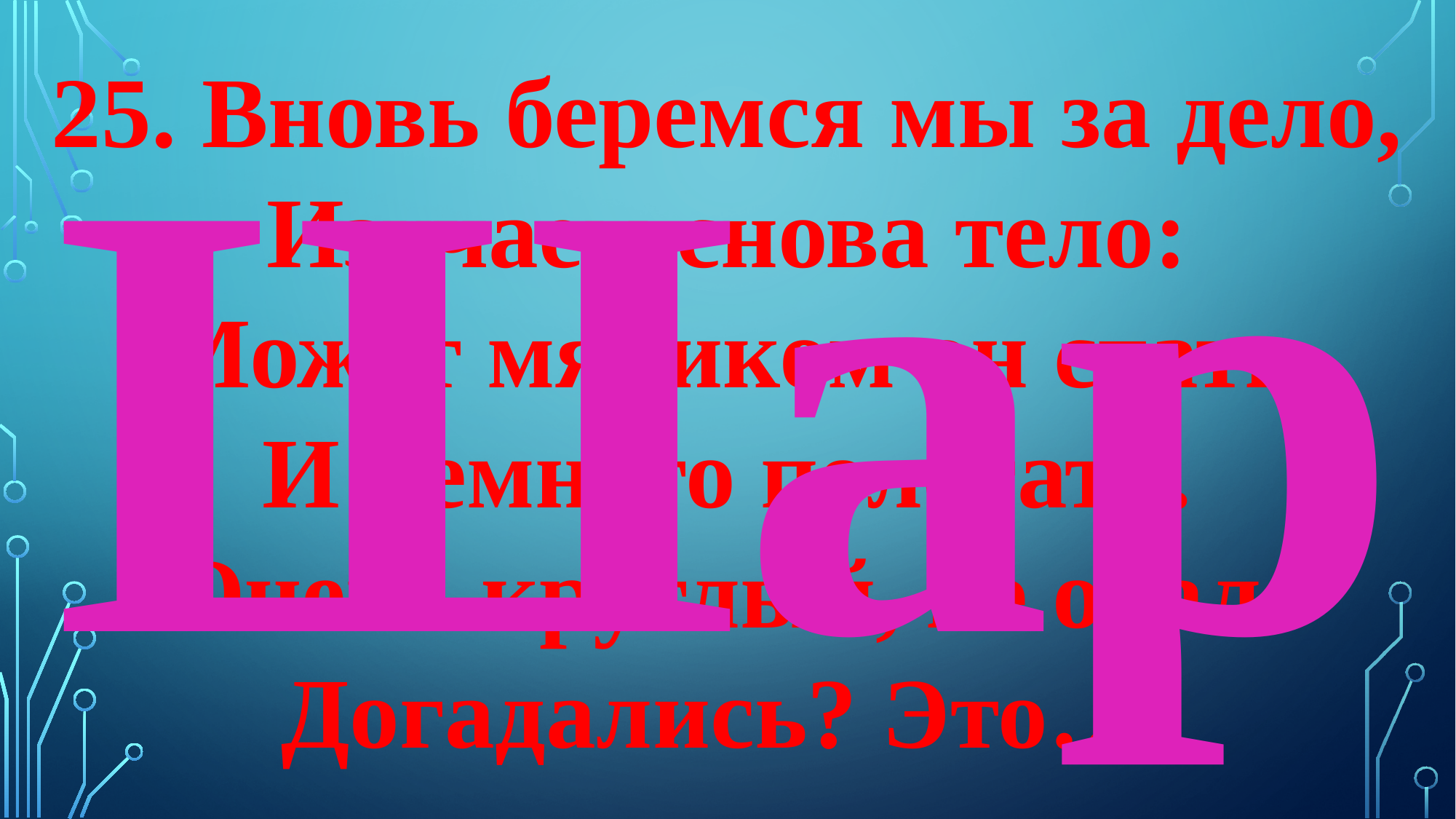

Шар
25. Вновь беремся мы за дело,
Изучаем снова тело:
Может мячиком он стать
И немного полетать.
Очень круглый, не овал.
Догадались? Это…